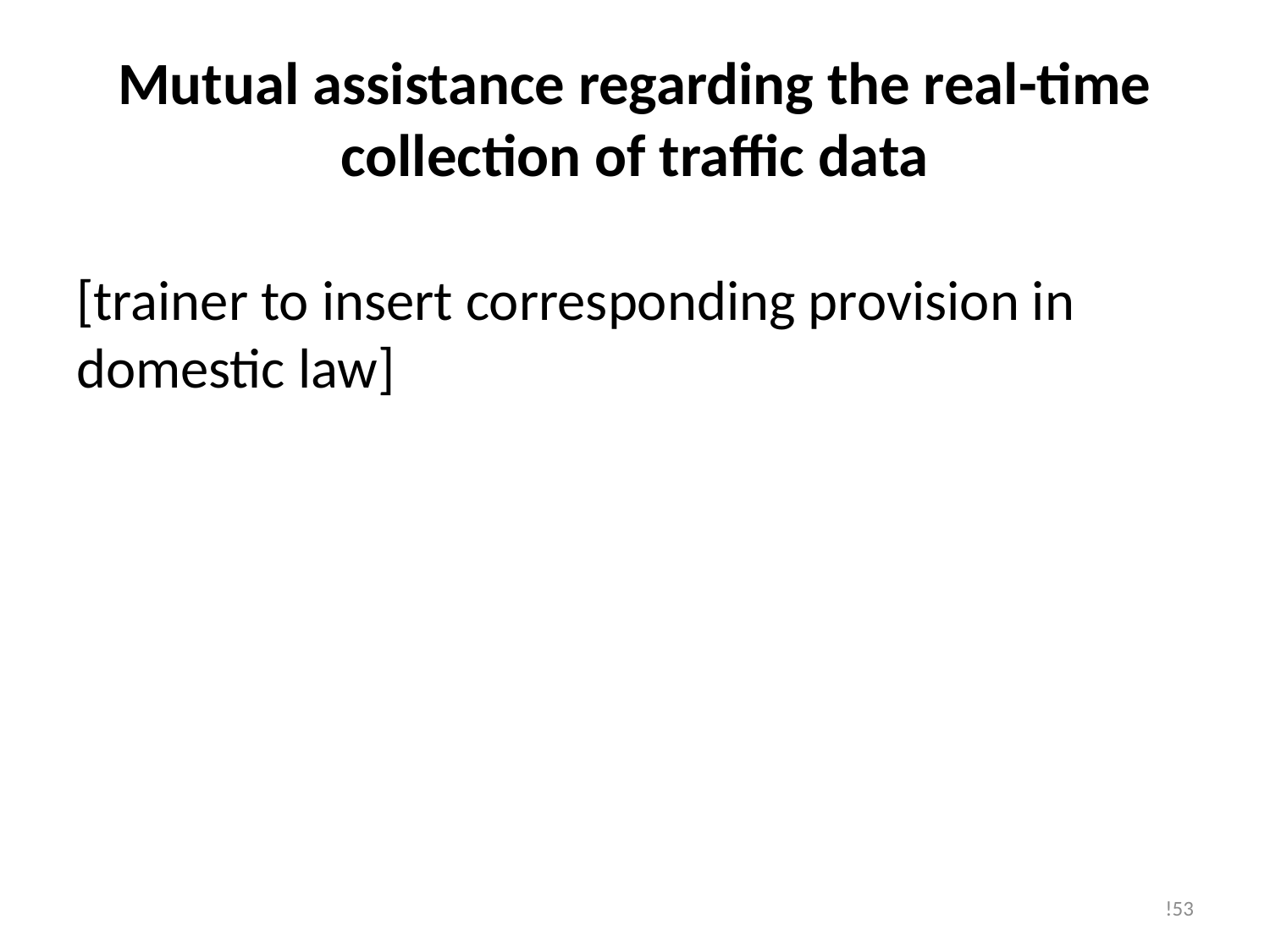

# Mutual assistance regarding the real-time collection of traffic data
[trainer to insert corresponding provision in domestic law]

!53